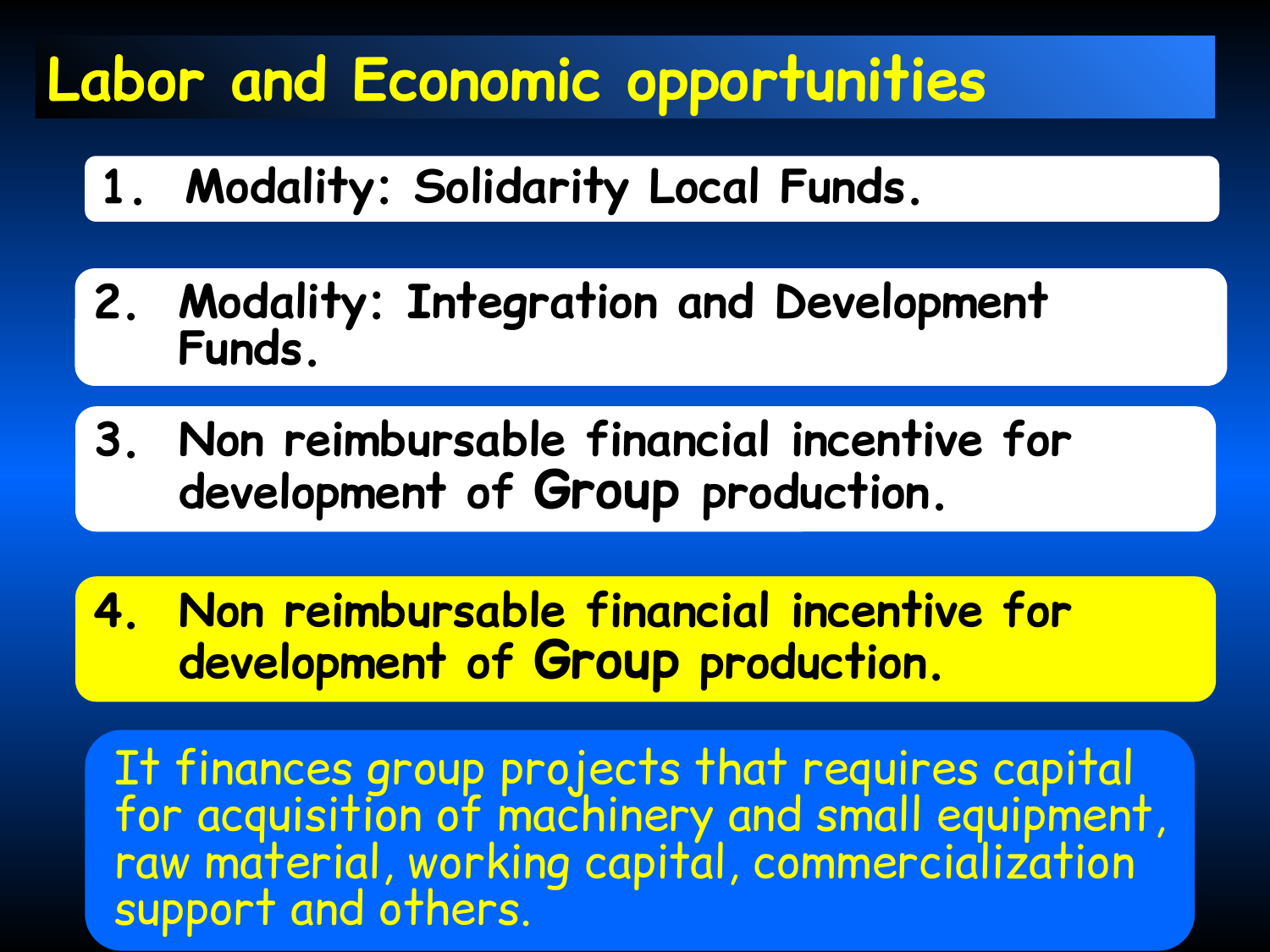

Labor and Economic opportunities
Modality: Solidarity Local Funds.
Modality: Integration and Development Funds.
Non reimbursable financial incentive for development of Group production.
Non reimbursable financial incentive for development of Group production.
It finances group projects that requires capital for acquisition of machinery and small equipment, raw material, working capital, commercialization support and others.